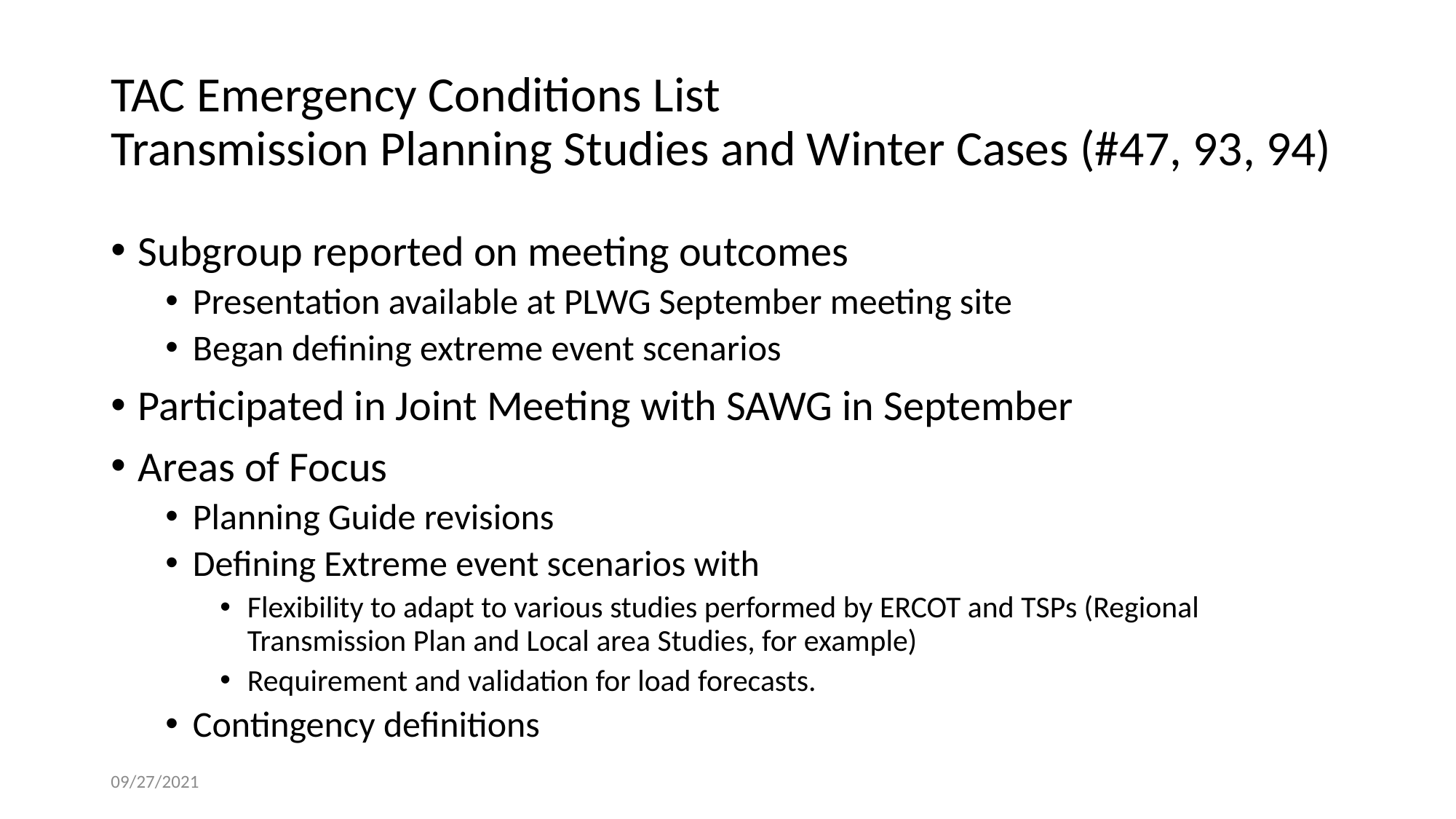

# TAC Emergency Conditions List Transmission Planning Studies and Winter Cases (#47, 93, 94)
Subgroup reported on meeting outcomes
Presentation available at PLWG September meeting site
Began defining extreme event scenarios
Participated in Joint Meeting with SAWG in September
Areas of Focus
Planning Guide revisions
Defining Extreme event scenarios with
Flexibility to adapt to various studies performed by ERCOT and TSPs (Regional Transmission Plan and Local area Studies, for example)
Requirement and validation for load forecasts.
Contingency definitions

09/27/2021